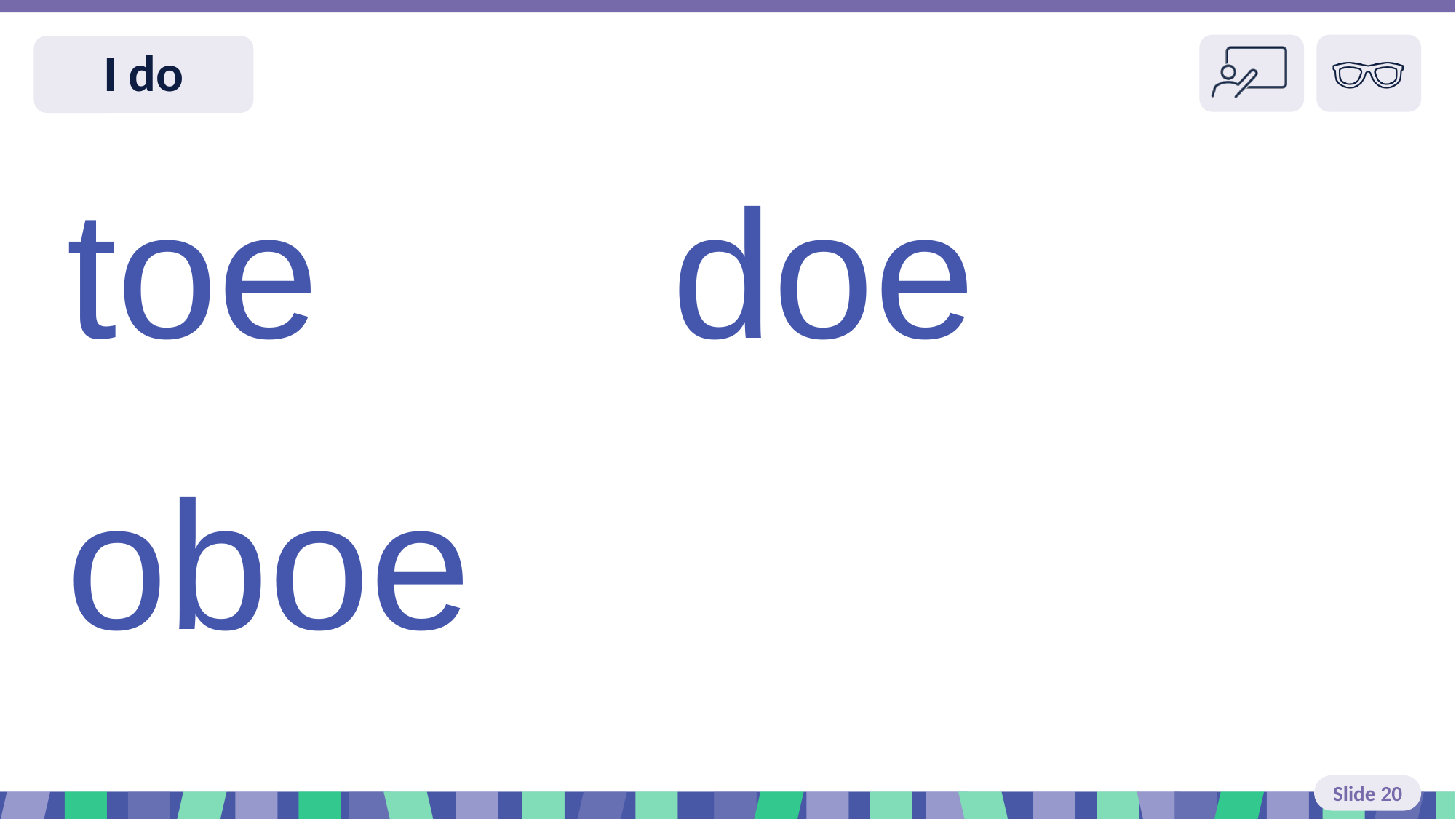

Slide 20 I do
toe       doe
oboe